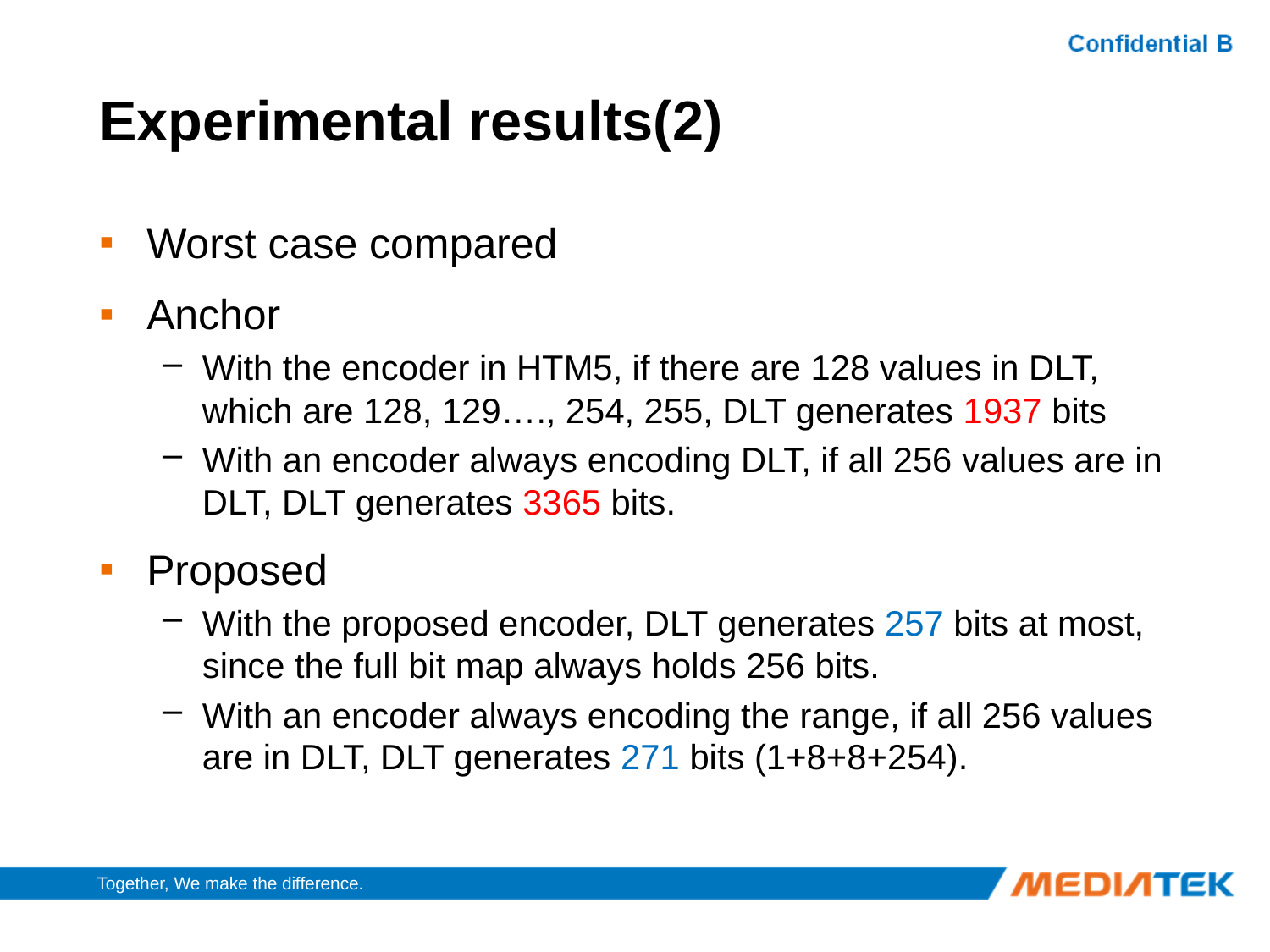

# Experimental results(2)
Worst case compared
Anchor
With the encoder in HTM5, if there are 128 values in DLT, which are 128, 129…., 254, 255, DLT generates 1937 bits
With an encoder always encoding DLT, if all 256 values are in DLT, DLT generates 3365 bits.
Proposed
With the proposed encoder, DLT generates 257 bits at most, since the full bit map always holds 256 bits.
With an encoder always encoding the range, if all 256 values are in DLT, DLT generates 271 bits (1+8+8+254).